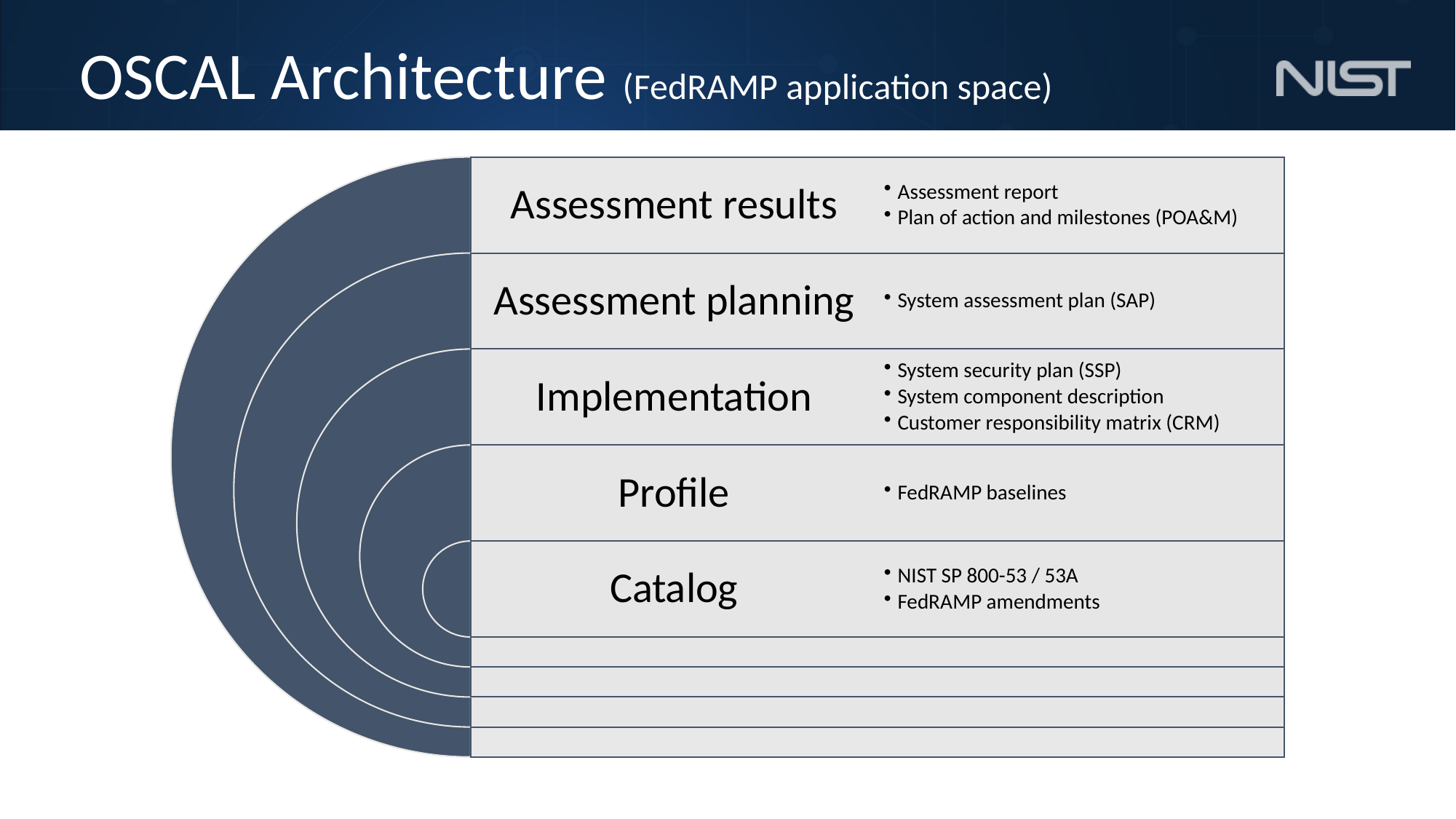

# OSCAL Architecture (FedRAMP application space)
Assessment results
Assessment planning
Implementation
Profile
Catalog
Assessment report
Plan of action and milestones (POA&M)
System assessment plan (SAP)
System security plan (SSP)
System component description
Customer responsibility matrix (CRM)
FedRAMP baselines
NIST SP 800-53 / 53A
FedRAMP amendments